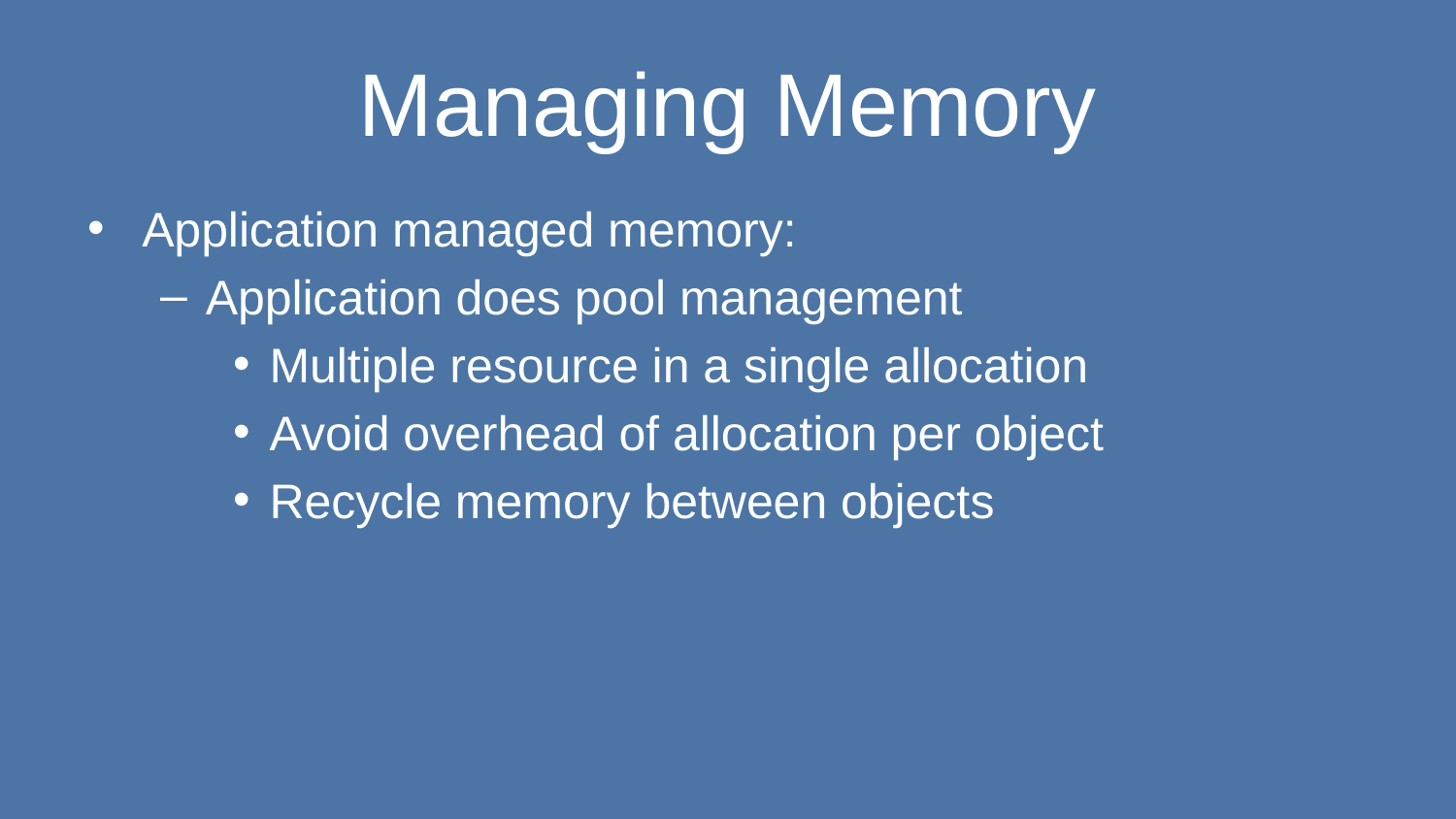

# Managing Memory
Application managed memory:
Application does pool management
Multiple resource in a single allocation
Avoid overhead of allocation per object
Recycle memory between objects